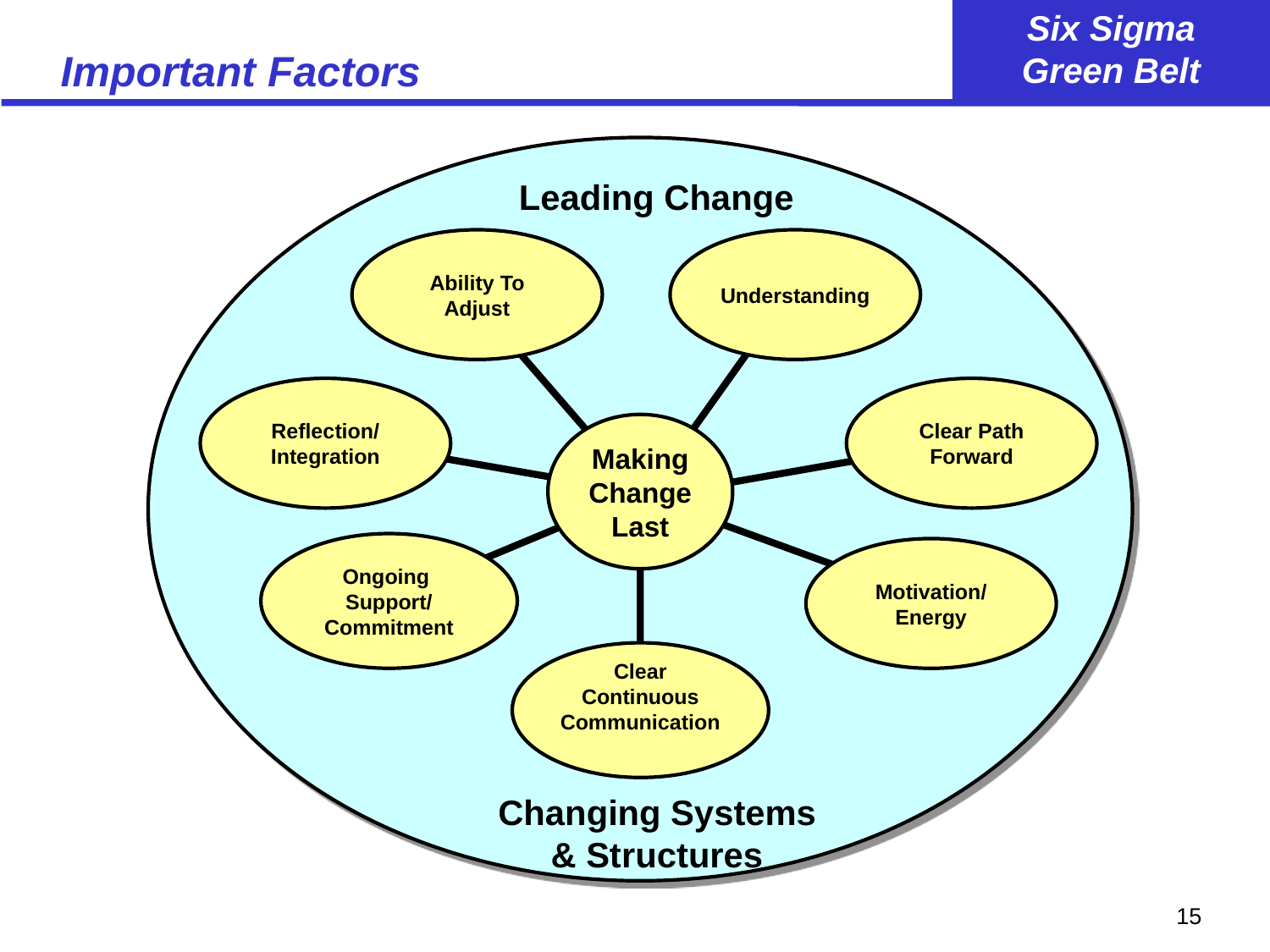

# Important Factors

Leading Change
Ability To
Adjust
Understanding

Reflection/
Integration
Clear Path
Forward
Making
Change
Last

Ongoing
Support/
Commitment
Motivation/
Energy
Clear
Continuous
Communication
Changing Systems
& Structures